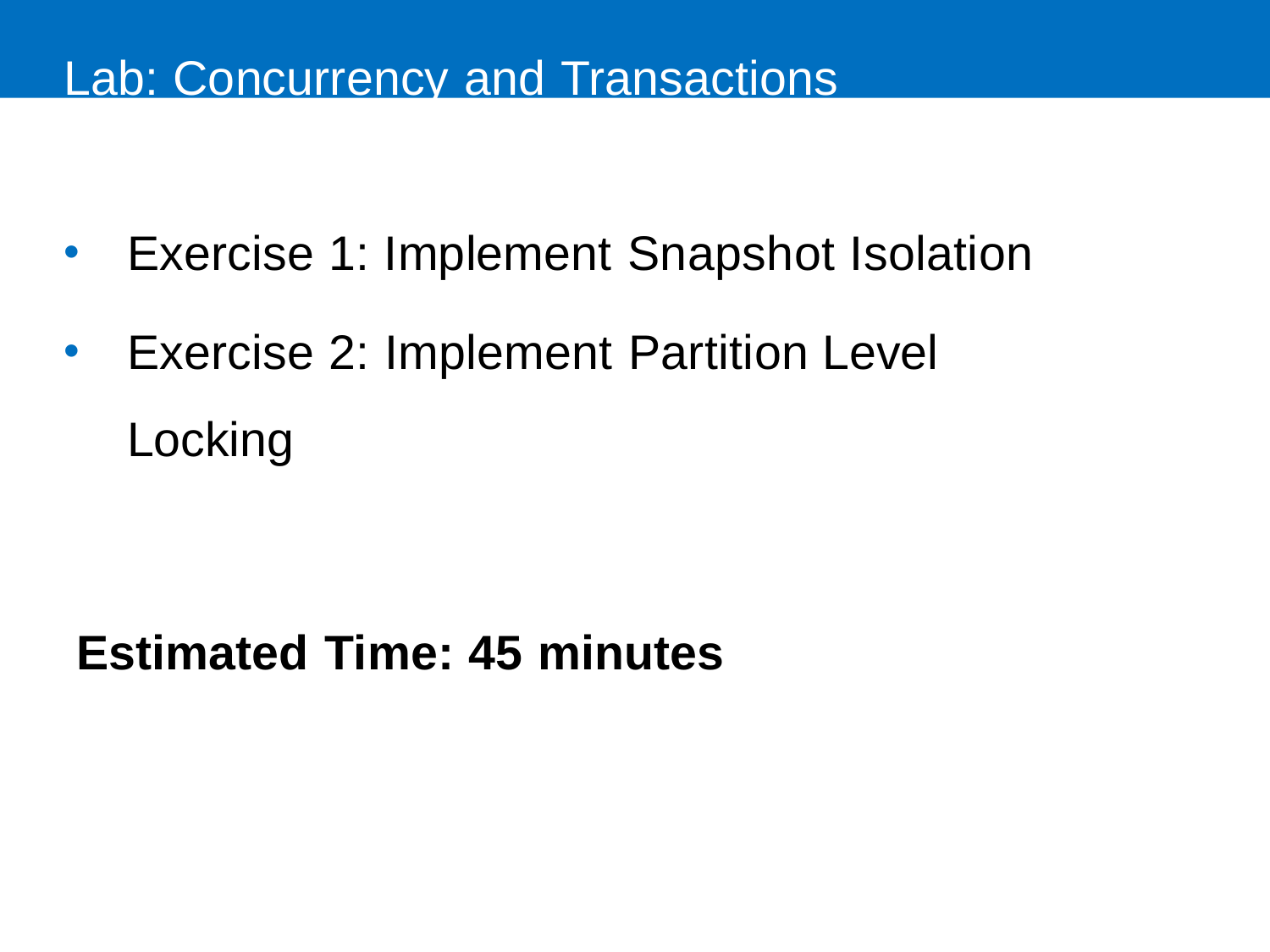

Lab: Concurrency and Transactions

Exercise 1: Implement Snapshot Isolation
Exercise 2: Implement Partition Level Locking

Estimated Time: 45 minutes